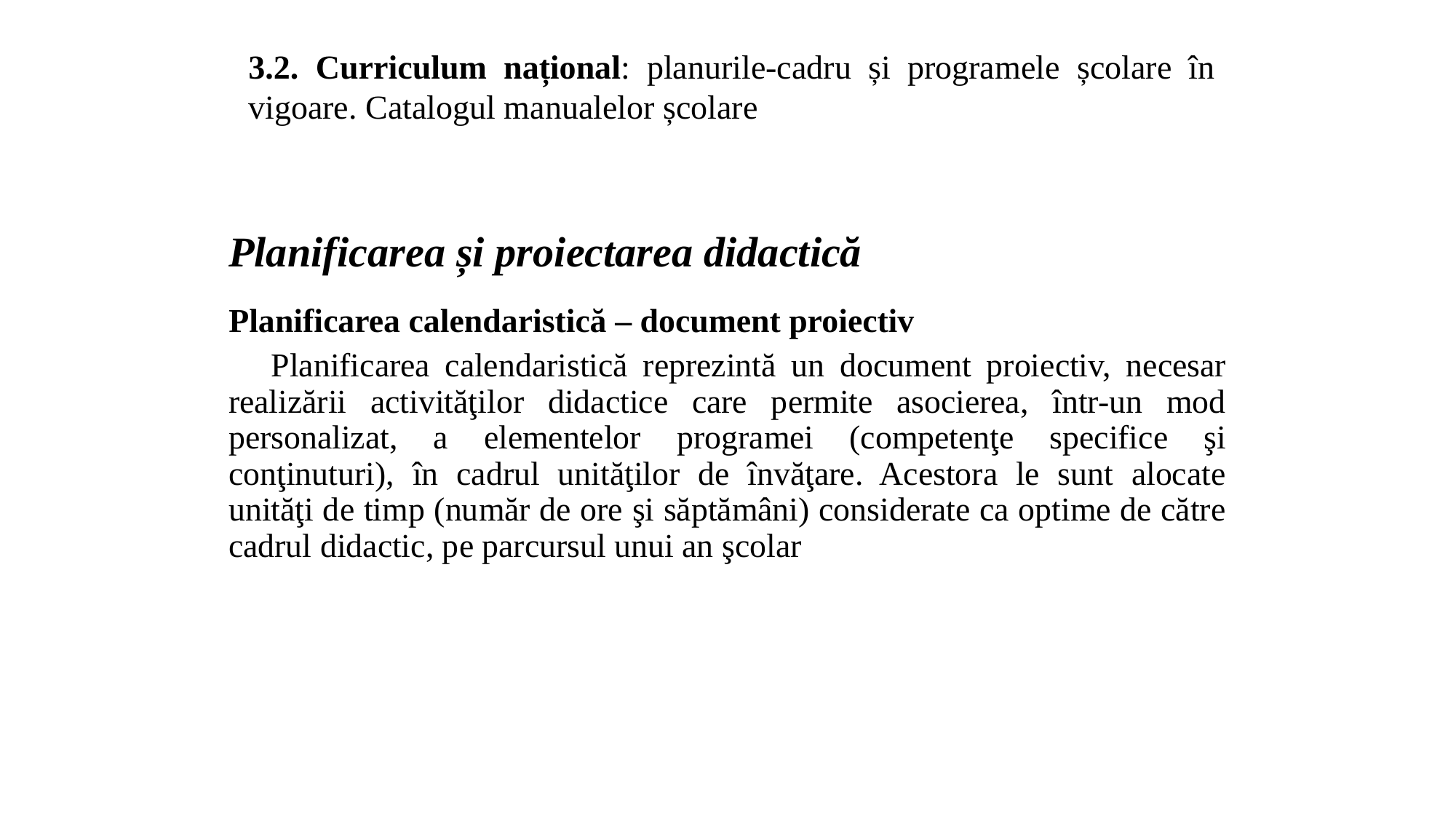

# 3.2. Curriculum național: planurile-cadru și programele școlare în vigoare. Catalogul manualelor școlare
Planificarea și proiectarea didactică
Planificarea calendaristică – document proiectiv
Planificarea calendaristică reprezintă un document proiectiv, necesar realizării activităţilor didactice care permite asocierea, într-un mod personalizat, a elementelor programei (competenţe specifice şi conţinuturi), în cadrul unităţilor de învăţare. Acestora le sunt alocate unităţi de timp (număr de ore şi săptămâni) considerate ca optime de către cadrul didactic, pe parcursul unui an şcolar